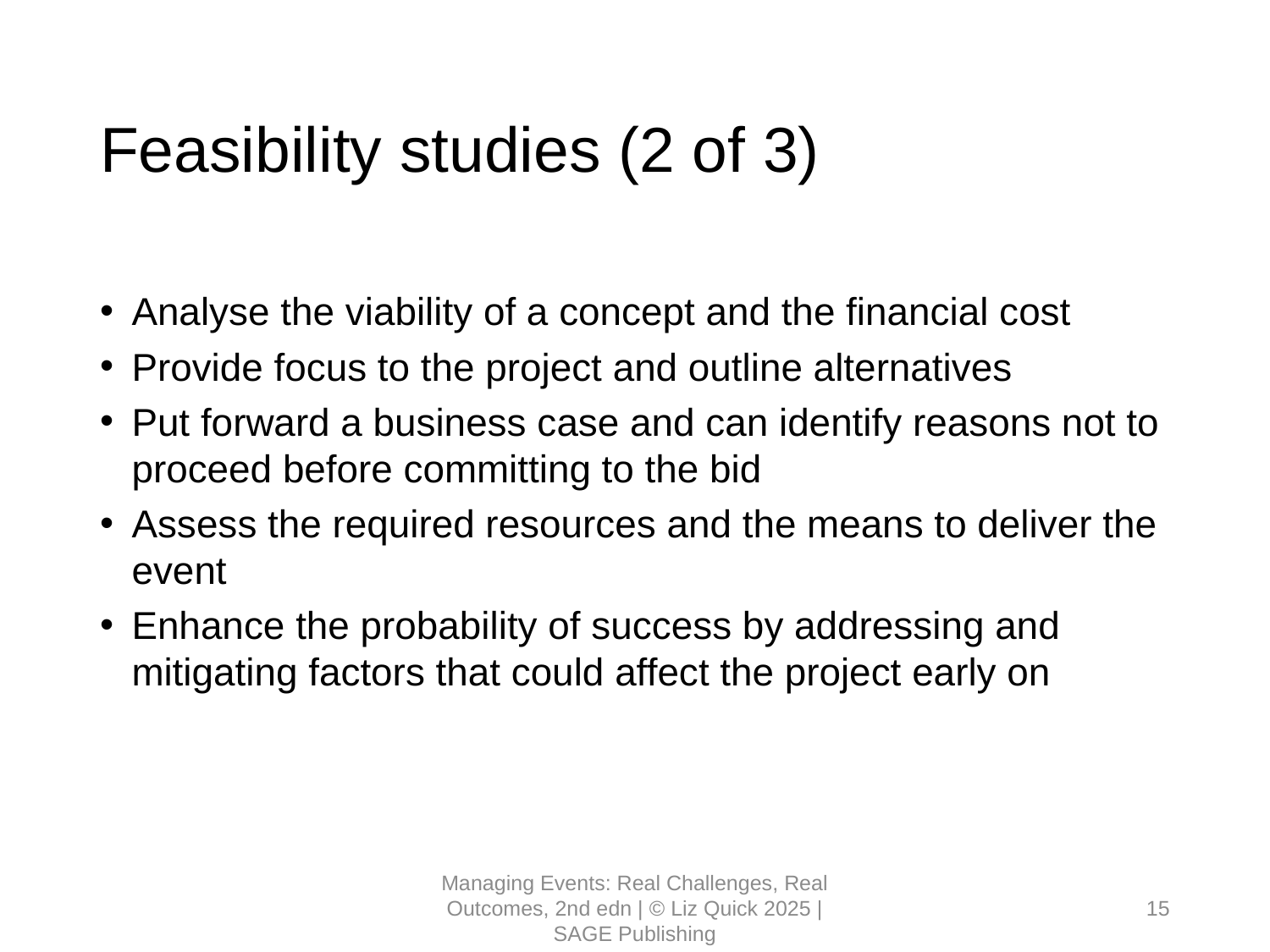

# Feasibility studies (2 of 3)
Analyse the viability of a concept and the financial cost
Provide focus to the project and outline alternatives
Put forward a business case and can identify reasons not to proceed before committing to the bid
Assess the required resources and the means to deliver the event
Enhance the probability of success by addressing and mitigating factors that could affect the project early on
Managing Events: Real Challenges, Real Outcomes, 2nd edn | © Liz Quick 2025 | SAGE Publishing
15